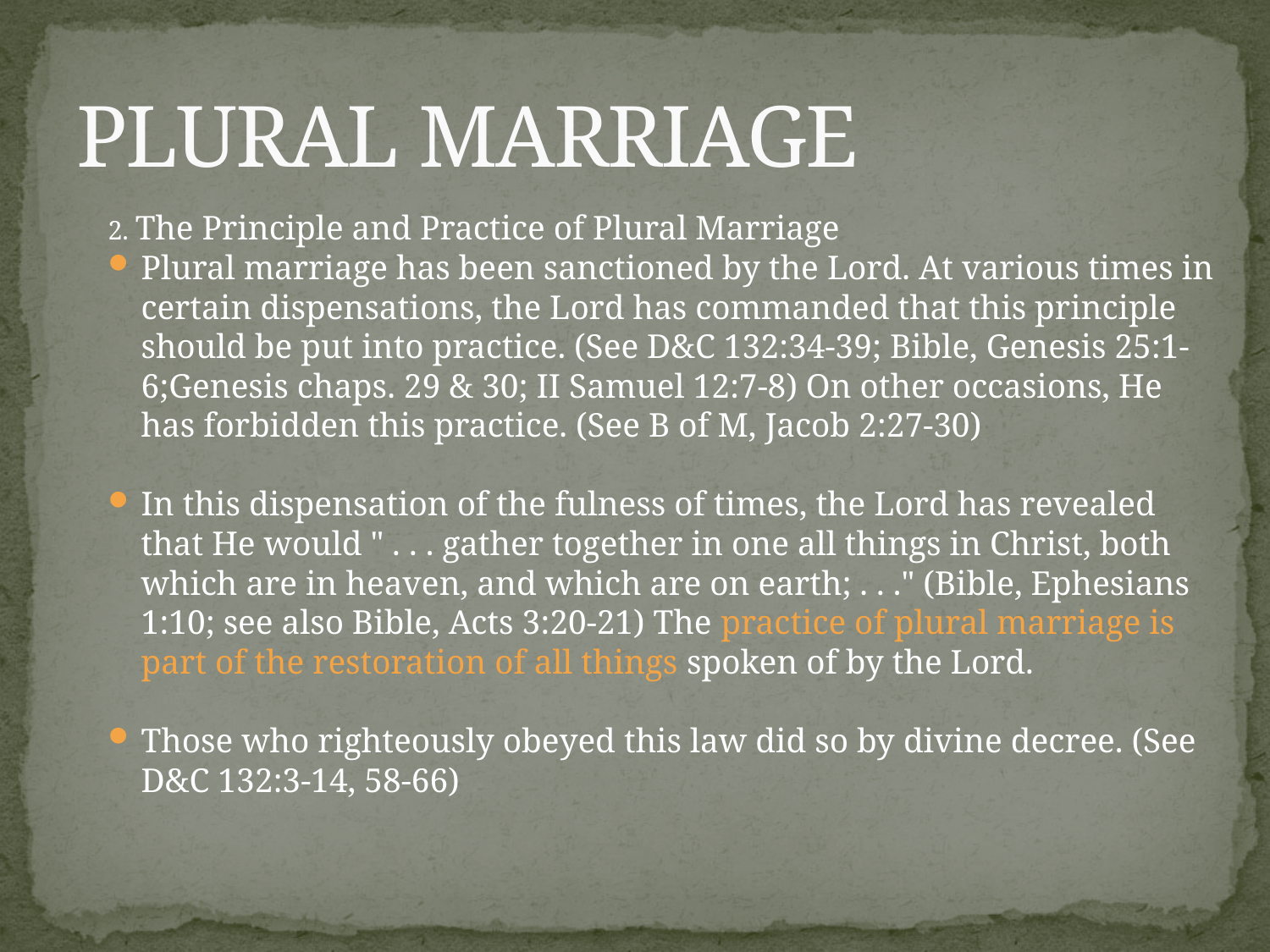

# PLURAL MARRIAGE
2. The Principle and Practice of Plural Marriage
Plural marriage has been sanctioned by the Lord. At various times in certain dispensations, the Lord has commanded that this principle should be put into practice. (See D&C 132:34-39; Bible, Genesis 25:1-6;Genesis chaps. 29 & 30; II Samuel 12:7-8) On other occasions, He has forbidden this practice. (See B of M, Jacob 2:27-30)

In this dispensation of the fulness of times, the Lord has revealed that He would " . . . gather together in one all things in Christ, both which are in heaven, and which are on earth; . . ." (Bible, Ephesians 1:10; see also Bible, Acts 3:20-21) The practice of plural marriage is part of the restoration of all things spoken of by the Lord.

Those who righteously obeyed this law did so by divine decree. (See D&C 132:3-14, 58-66)